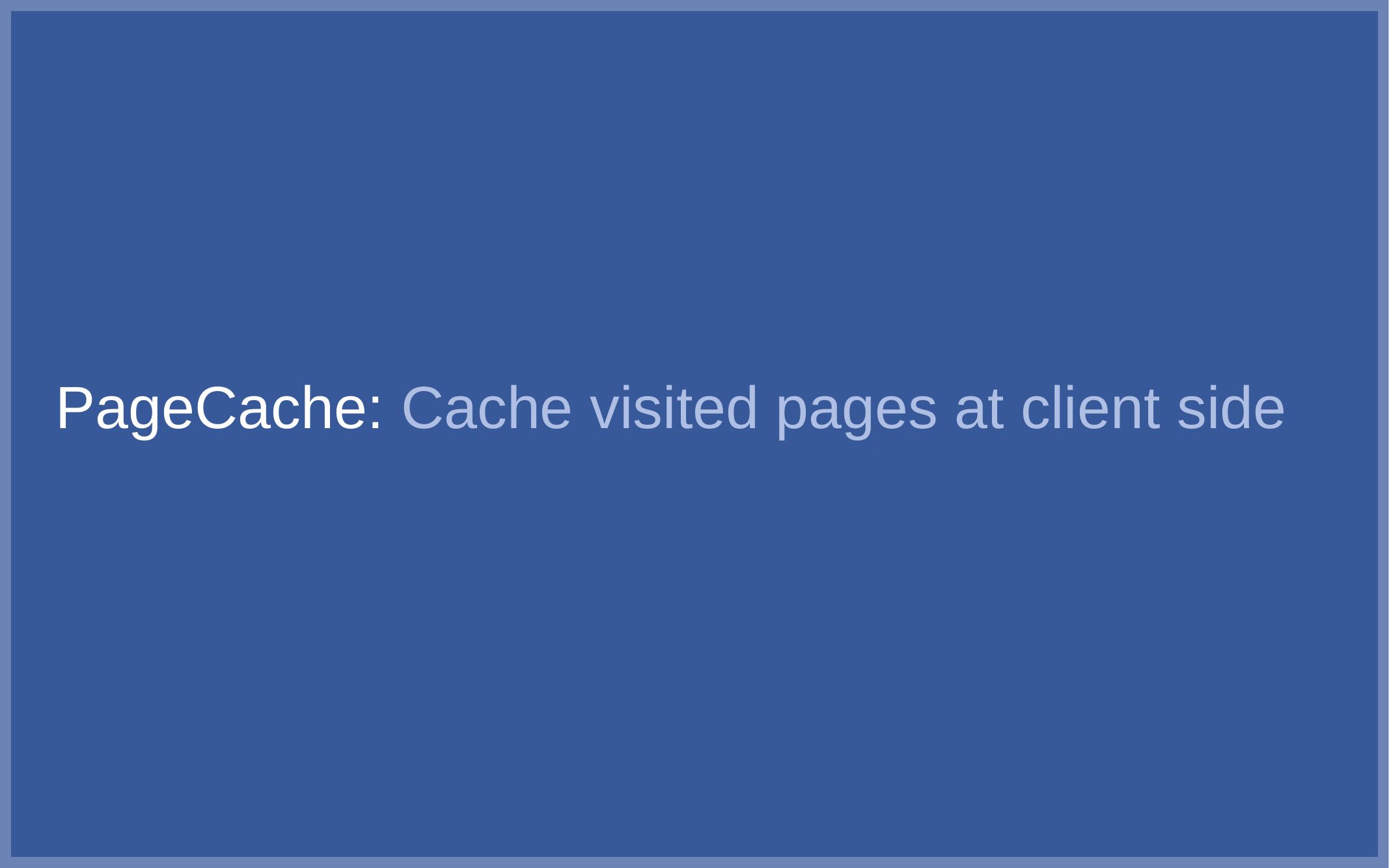

# PageCache: Cache visited pages at client side